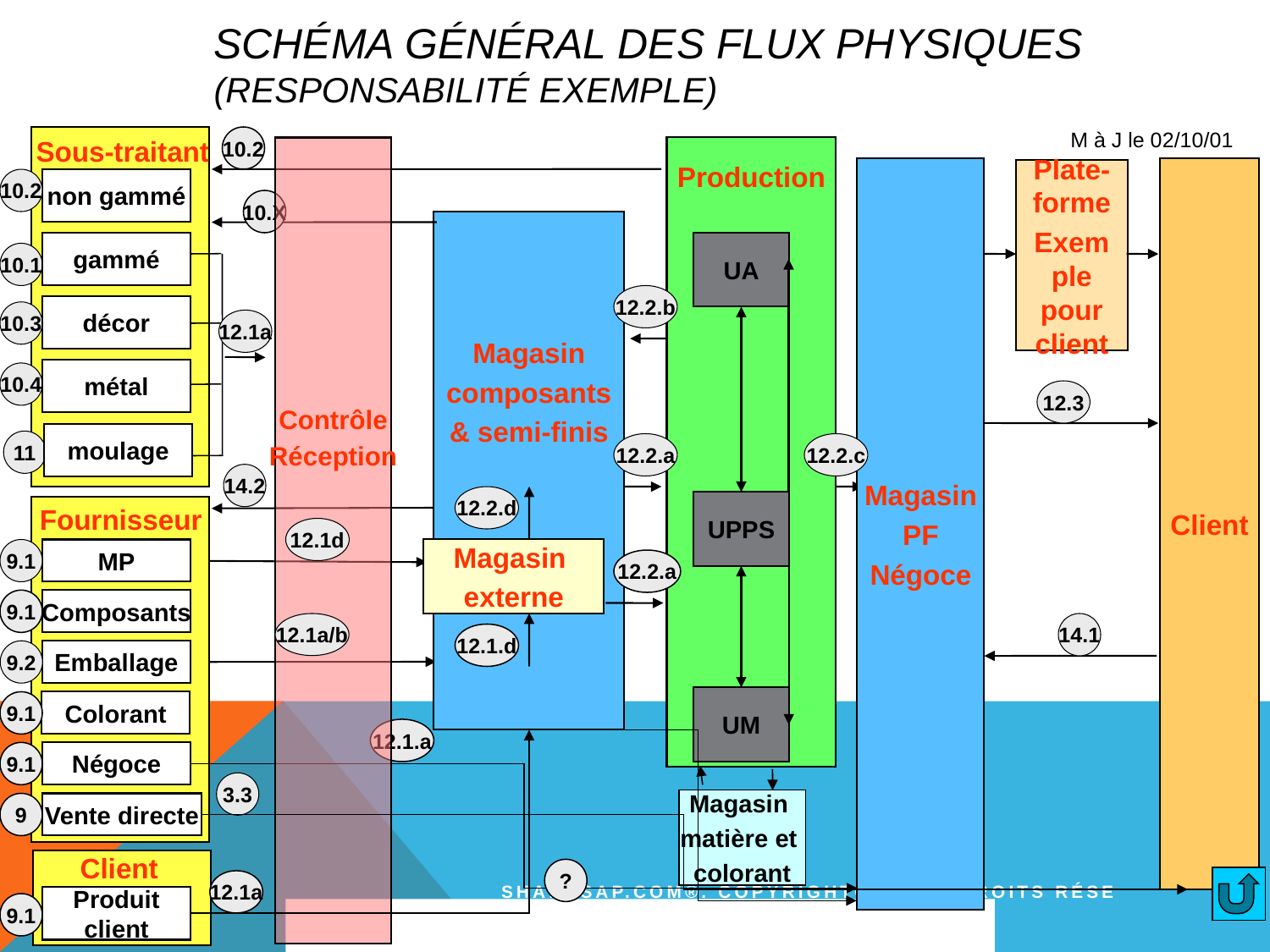

# Schéma général des flux physiques (Responsabilité Exemple)
M à J le 02/10/01

10.2

Sous-traitant

Contrôle
Réception
Production

Client
Magasin
PF
Négoce
Plate-forme
Exemple pour client
10.2
non gammé
10.X
Magasin
composants
& semi-finis

gammé

UA
10.1

12.2.b
décor

10.3
12.1a

métal

10.4
12.3

moulage

11
12.2.a
12.2.c
14.2
12.2.d

UPPS
Fournisseur

12.1d
9.1
MP
Magasin
externe
12.2.a
9.1
Composants

12.1a/b
14.1
12.1.d

9.2
Emballage

UM
9.1
Colorant
12.1.a
9.1
Négoce

3.3
Magasin
matière et
colorant
9
Vente directe
Client

?

12.1a
Sharesap.com®. Copyright©. Tous droits réservés. Par Mickael QUESNOT
Produit
client
9.1